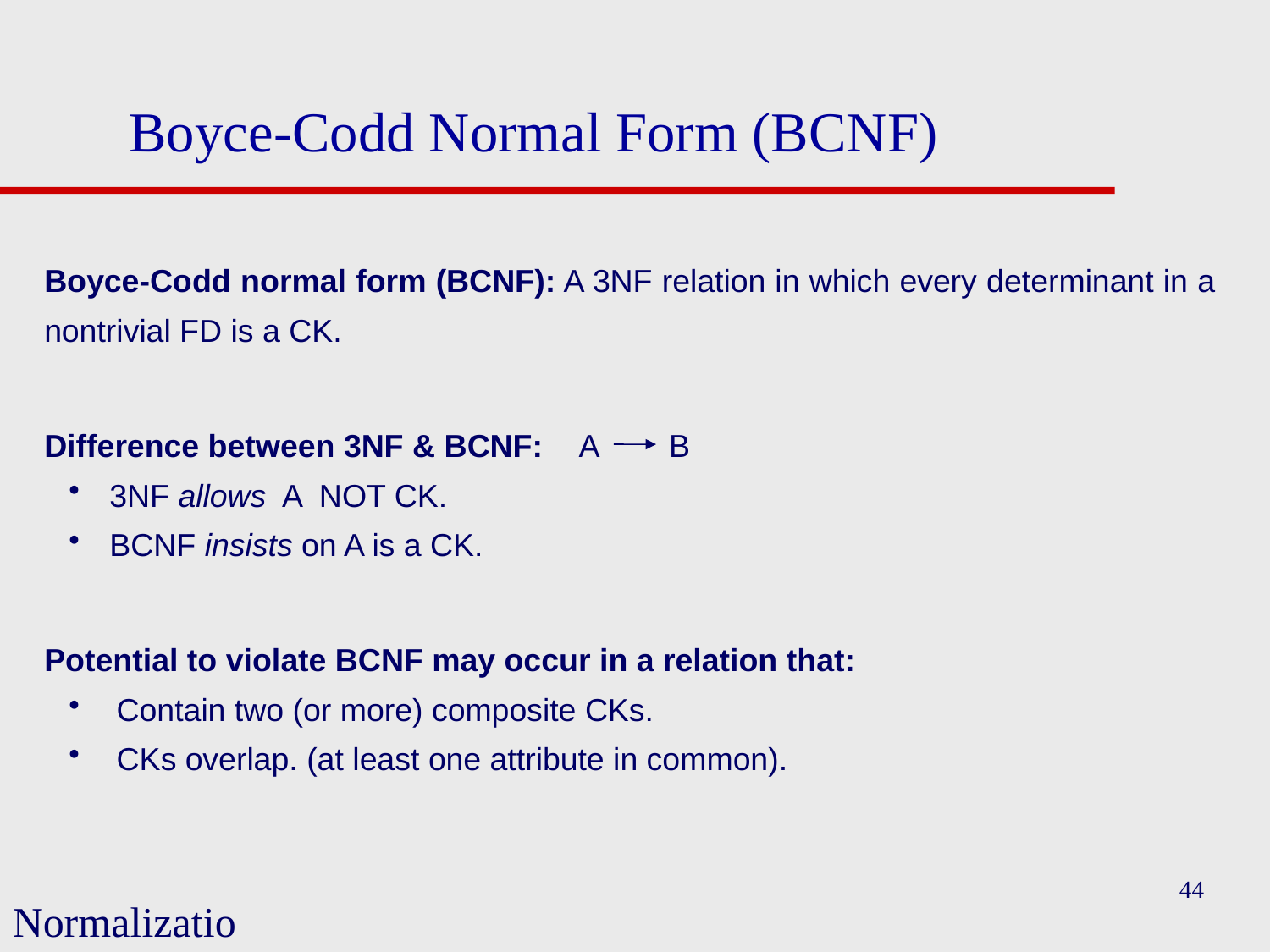

# Boyce-Codd Normal Form (BCNF)
Boyce-Codd normal form (BCNF): A 3NF relation in which every determinant in a nontrivial FD is a CK.

Difference between 3NF & BCNF:    A        B
 3NF allows  A  NOT CK.
 BCNF insists on A is a CK.

Potential to violate BCNF may occur in a relation that:
 Contain two (or more) composite CKs.
 CKs overlap. (at least one attribute in common).

44
Normalization